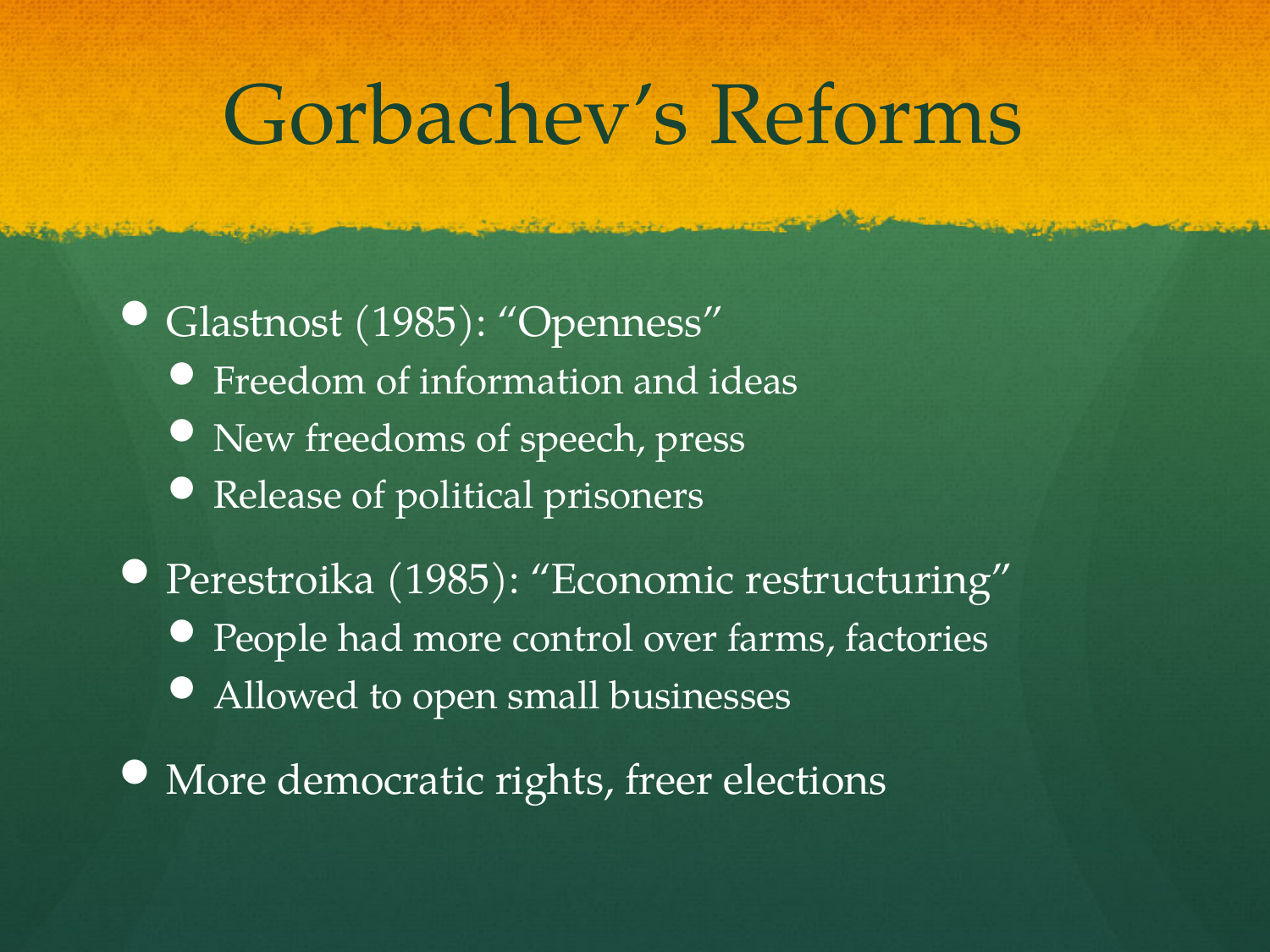

# Gorbachev’s Reforms
Glastnost (1985): “Openness”
Freedom of information and ideas
New freedoms of speech, press
Release of political prisoners
Perestroika (1985): “Economic restructuring”
People had more control over farms, factories
Allowed to open small businesses
More democratic rights, freer elections